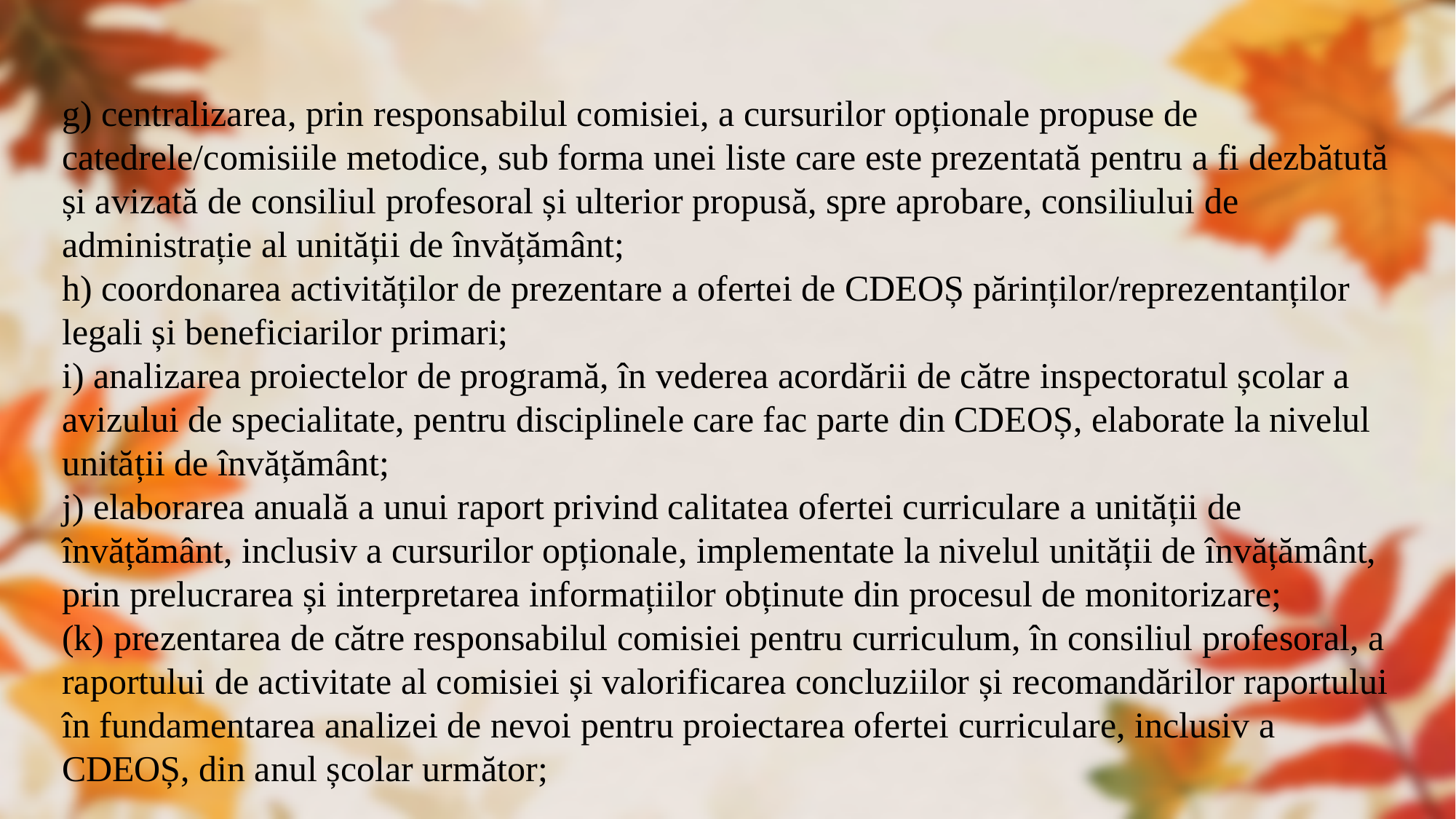

g) centralizarea, prin responsabilul comisiei, a cursurilor opționale propuse de catedrele/comisiile metodice, sub forma unei liste care este prezentată pentru a fi dezbătută și avizată de consiliul profesoral și ulterior propusă, spre aprobare, consiliului de administrație al unității de învățământ;
h) coordonarea activităților de prezentare a ofertei de CDEOȘ părinților/reprezentanților legali și beneficiarilor primari;
i) analizarea proiectelor de programă, în vederea acordării de către inspectoratul școlar a avizului de specialitate, pentru disciplinele care fac parte din CDEOȘ, elaborate la nivelul unității de învățământ;
j) elaborarea anuală a unui raport privind calitatea ofertei curriculare a unității de învățământ, inclusiv a cursurilor opționale, implementate la nivelul unității de învățământ, prin prelucrarea și interpretarea informațiilor obținute din procesul de monitorizare;
(k) prezentarea de către responsabilul comisiei pentru curriculum, în consiliul profesoral, a
raportului de activitate al comisiei și valorificarea concluziilor și recomandărilor raportului în fundamentarea analizei de nevoi pentru proiectarea ofertei curriculare, inclusiv a CDEOȘ, din anul școlar următor;